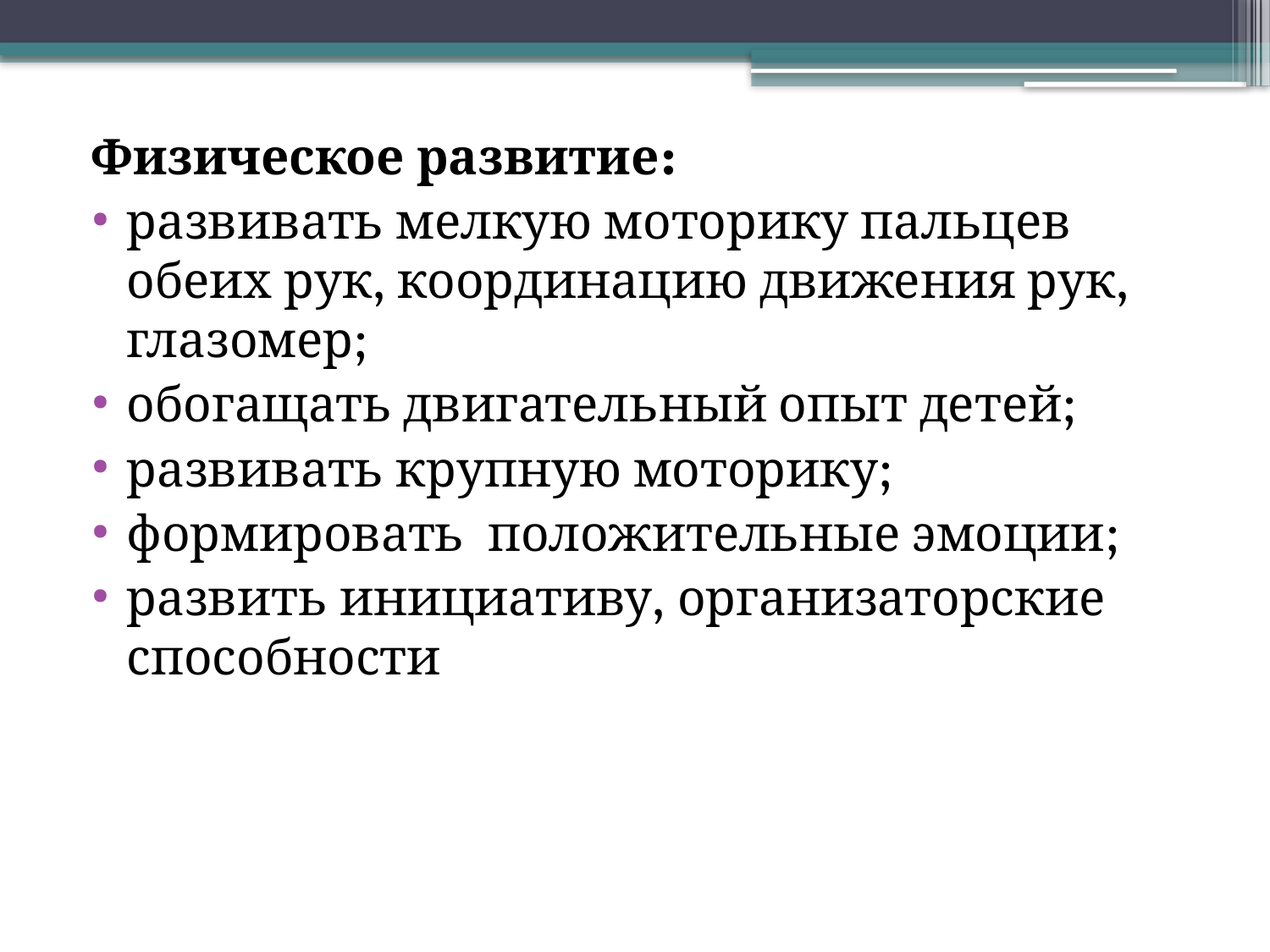

Физическое развитие:
развивать мелкую моторику пальцев обеих рук, координацию движения рук, глазомер;
обогащать двигательный опыт детей;
развивать крупную моторику;
формировать  положительные эмоции;
развить инициативу, организаторские способности